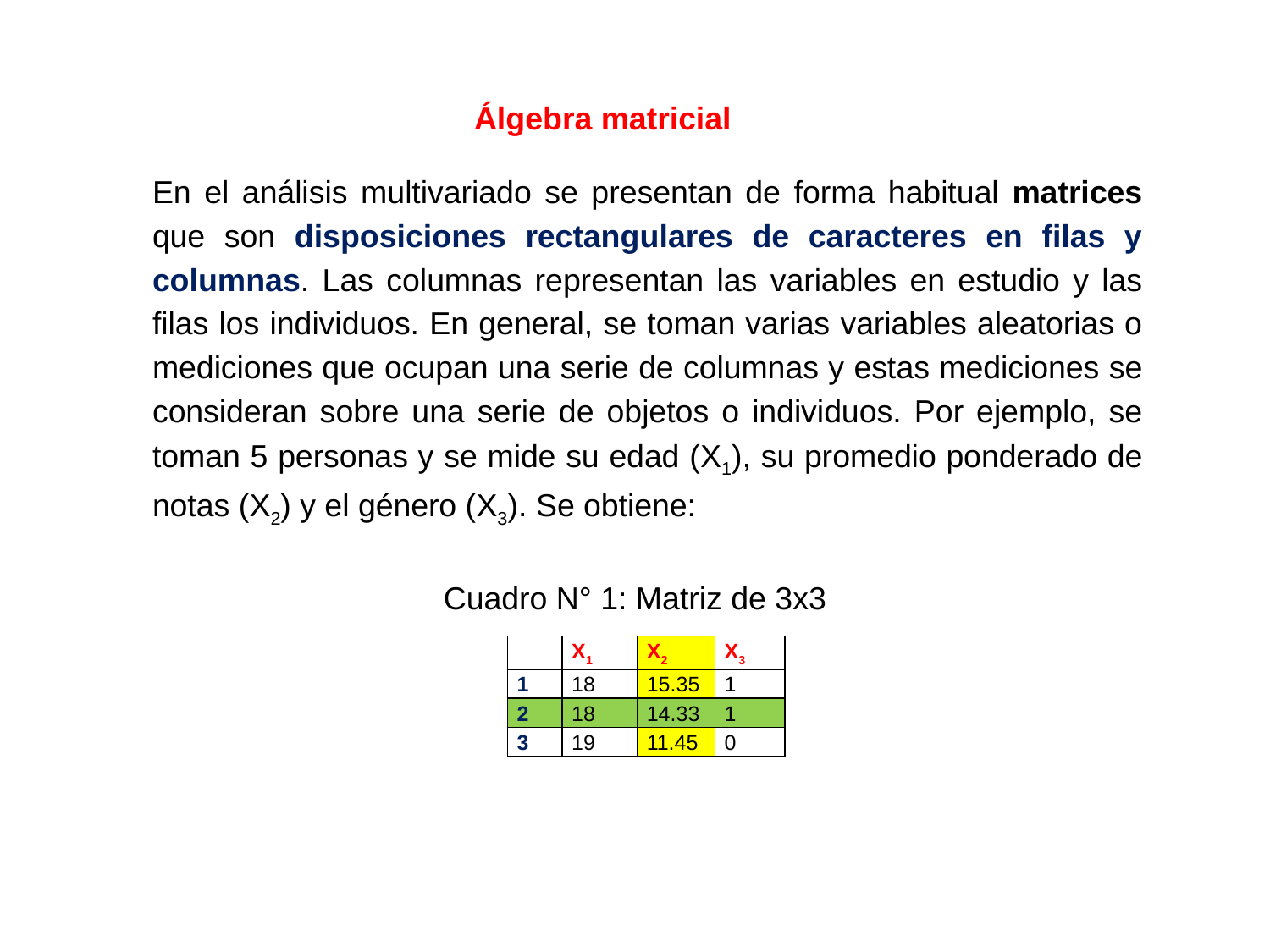

Álgebra matricial
En el análisis multivariado se presentan de forma habitual matrices que son disposiciones rectangulares de caracteres en filas y columnas. Las columnas representan las variables en estudio y las filas los individuos. En general, se toman varias variables aleatorias o mediciones que ocupan una serie de columnas y estas mediciones se consideran sobre una serie de objetos o individuos. Por ejemplo, se toman 5 personas y se mide su edad (X1), su promedio ponderado de notas (X2) y el género (X3). Se obtiene:
Cuadro N° 1: Matriz de 3x3
|  | X1 | X2 | X3 |
| --- | --- | --- | --- |
| 1 | 18 | 15.35 | 1 |
| 2 | 18 | 14.33 | 1 |
| 3 | 19 | 11.45 | 0 |